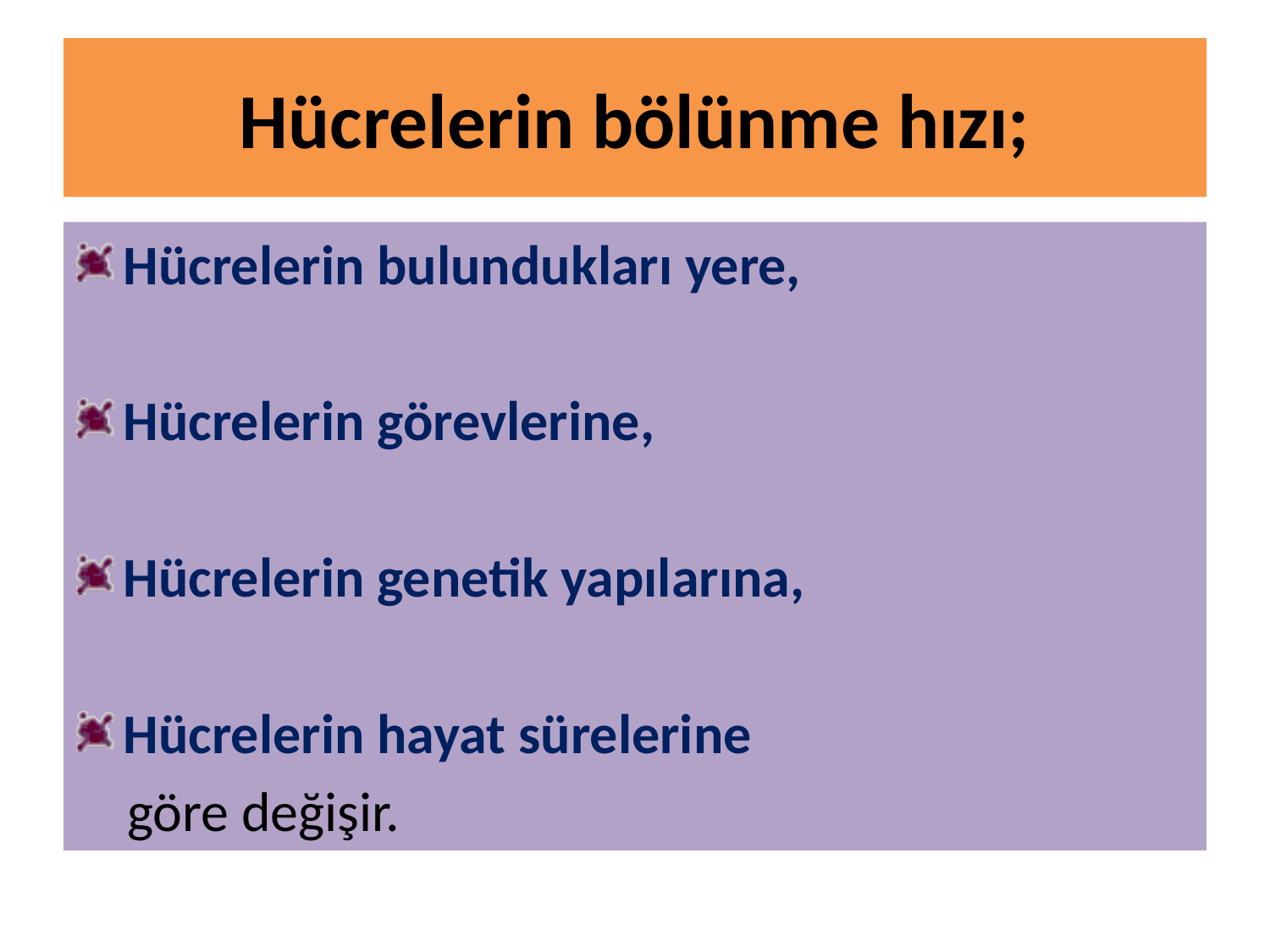

# Hücrelerin bölünme hızı;
Hücrelerin bulundukları yere,

Hücrelerin görevlerine,

Hücrelerin genetik yapılarına,

Hücrelerin hayat sürelerine
    göre değişir.